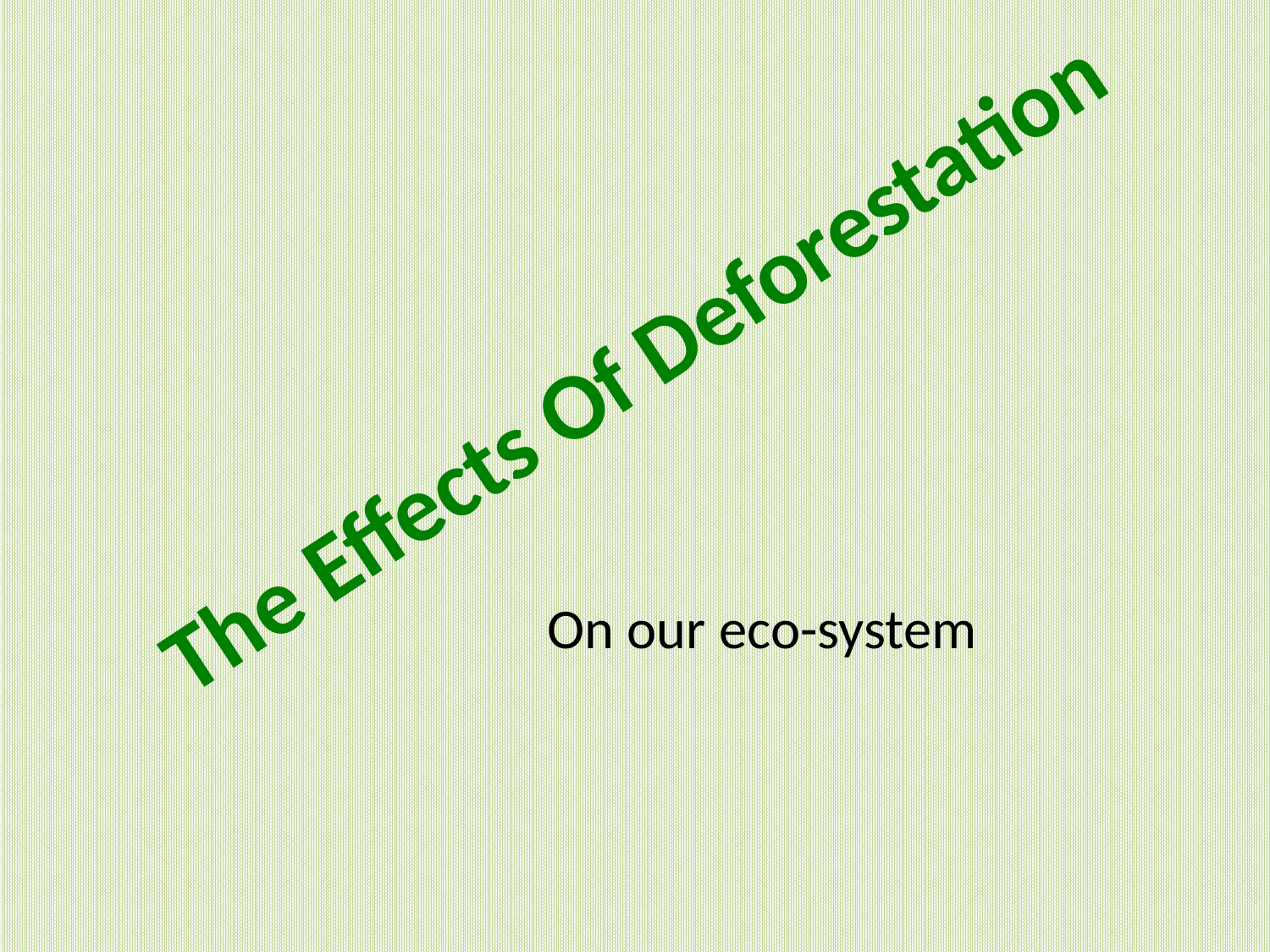

The Effects Of Deforestation
On our eco-system